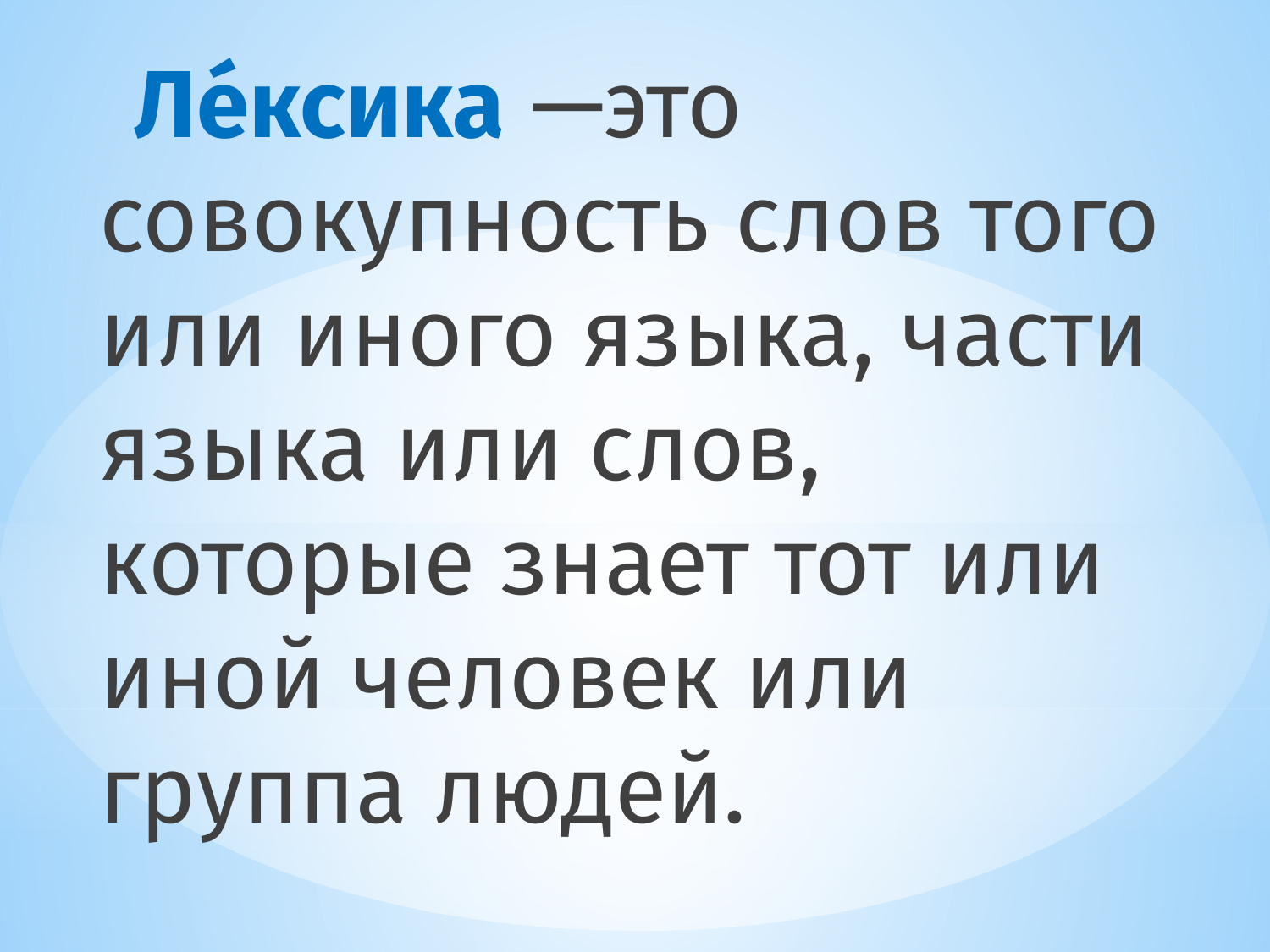

Ле́ксика —это совокупность слов того или иного языка, части языка или слов, которые знает тот или иной человек или группа людей.